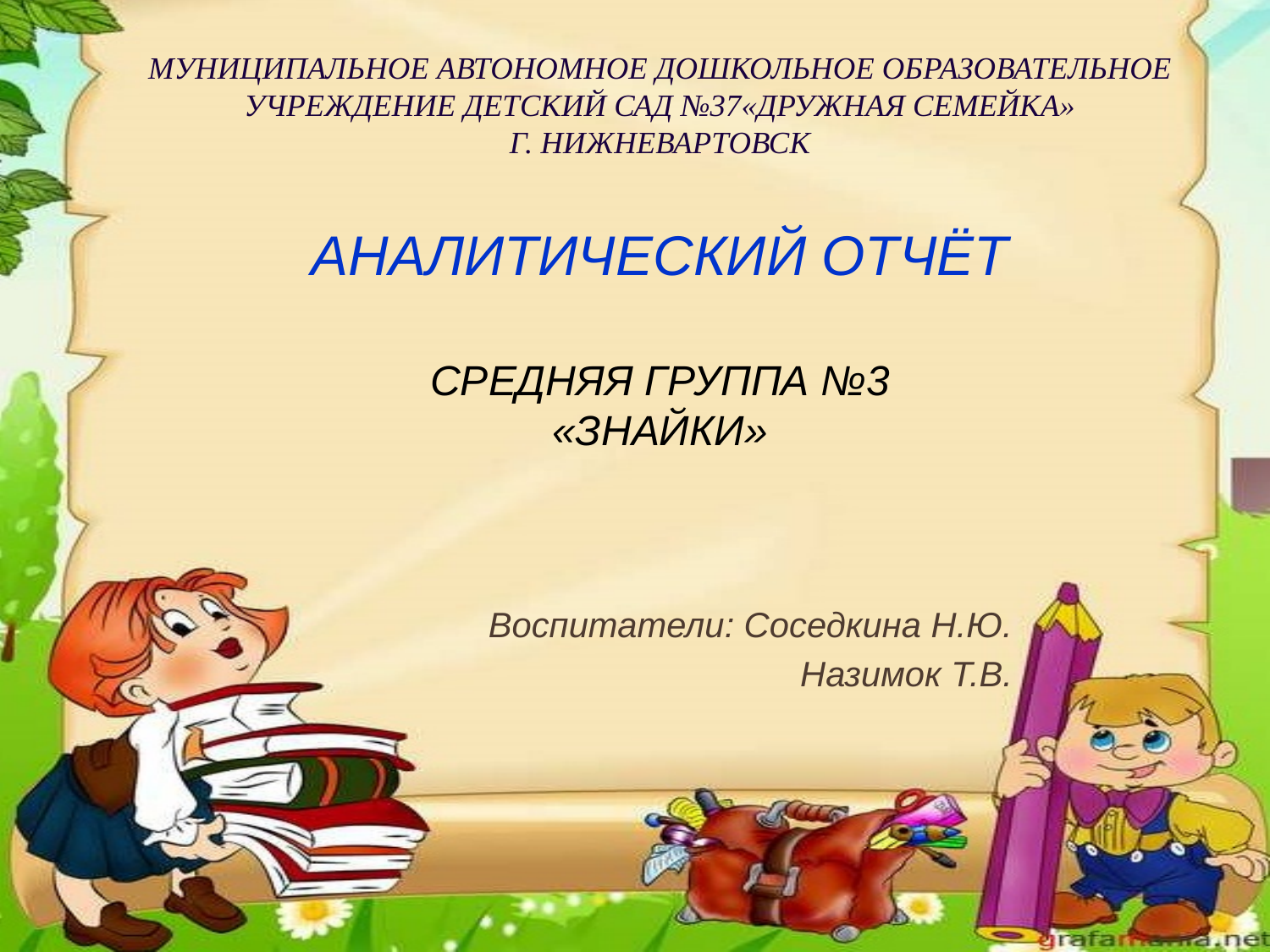

# Муниципальное автономное дошкольное образовательное учреждение детский сад №37«Дружная семейка» г. Нижневартовск Аналитический отчёт Средняя группа №3 «Знайки»
Воспитатели: Соседкина Н.Ю.
Назимок Т.В.